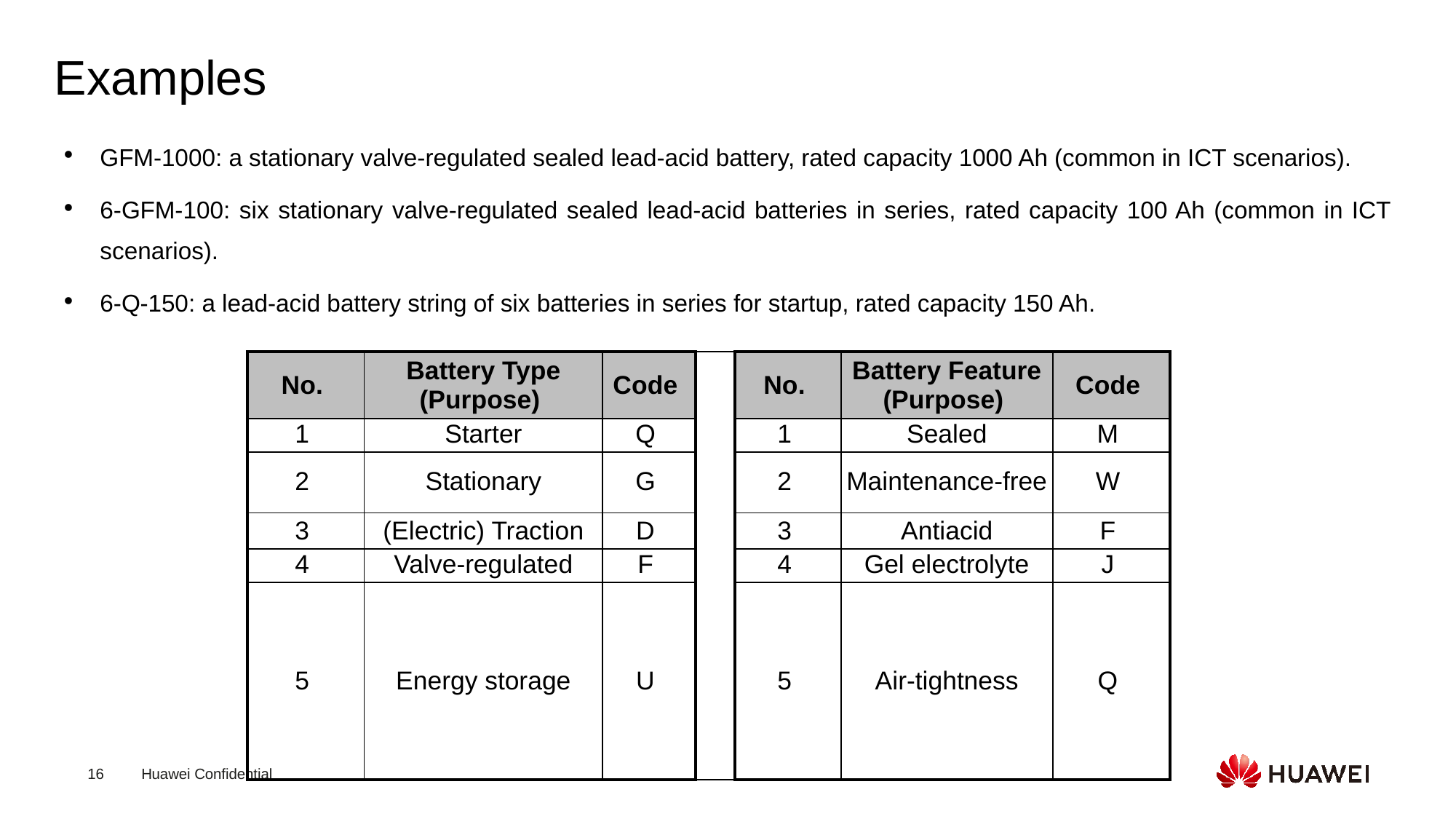

# Examples
GFM-1000: a stationary valve-regulated sealed lead-acid battery, rated capacity 1000 Ah (common in ICT scenarios).
6-GFM-100: six stationary valve-regulated sealed lead-acid batteries in series, rated capacity 100 Ah (common in ICT scenarios).
6-Q-150: a lead-acid battery string of six batteries in series for startup, rated capacity 150 Ah.
| No. | Battery Type (Purpose) | Code |  | No. | Battery Feature (Purpose) | Code |
| --- | --- | --- | --- | --- | --- | --- |
| 1 | Starter | Q |  | 1 | Sealed | M |
| 2 | Stationary | G |  | 2 | Maintenance-free | W |
| 3 | (Electric) Traction | D |  | 3 | Antiacid | F |
| 4 | Valve-regulated | F |  | 4 | Gel electrolyte | J |
| 5 | Energy storage | U |  | 5 | Air-tightness | Q |